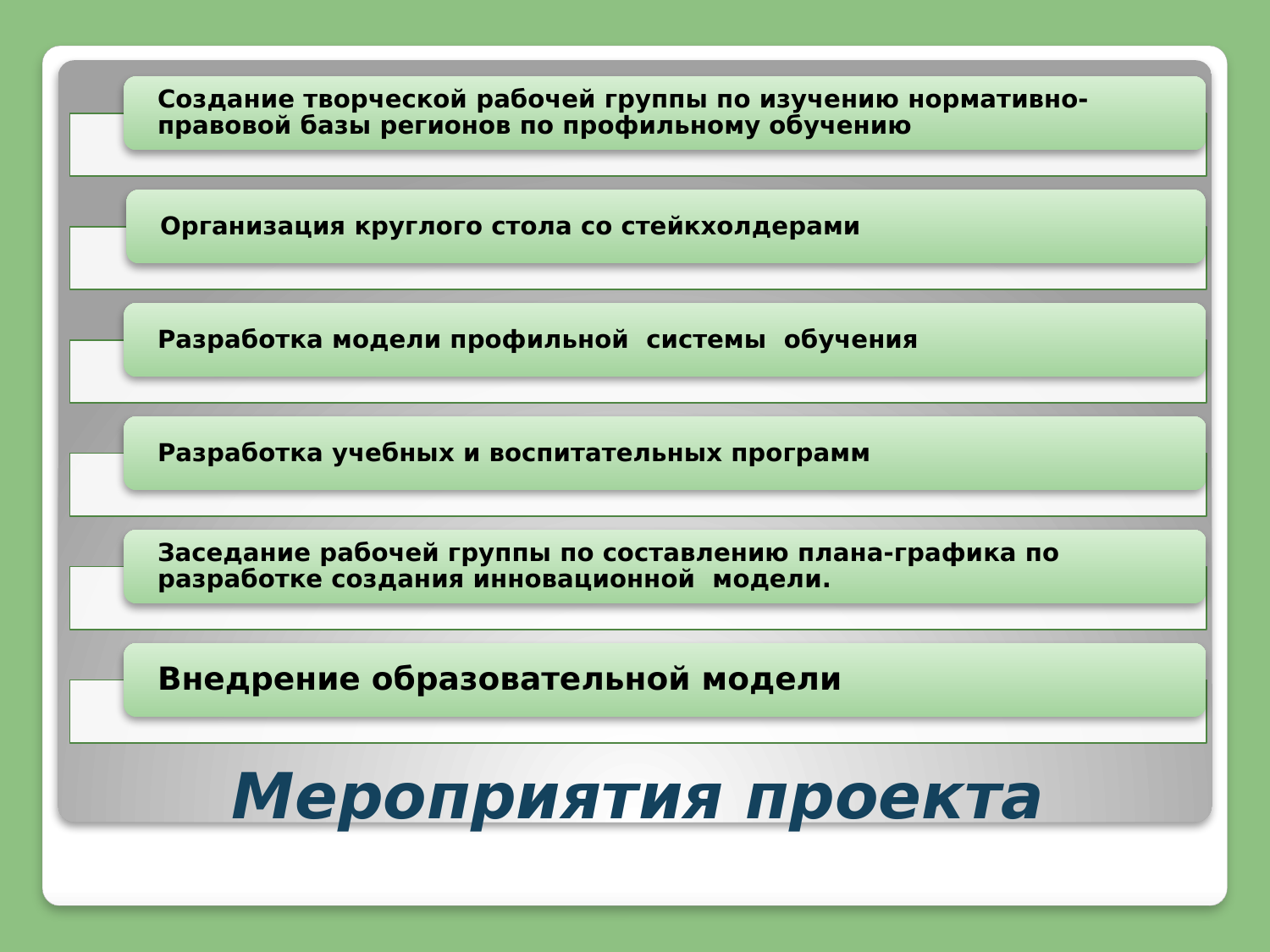

Создание творческой рабочей группы по изучению нормативно-правовой базы регионов по профильному обучению
Организация круглого стола со стейкхолдерами
Разработка модели профильной  системы  обучения
Разработка учебных и воспитательных программ
Заседание рабочей группы по составлению плана-графика по разработке создания инновационной  модели.
Внедрение образовательной модели
# Мероприятия проекта